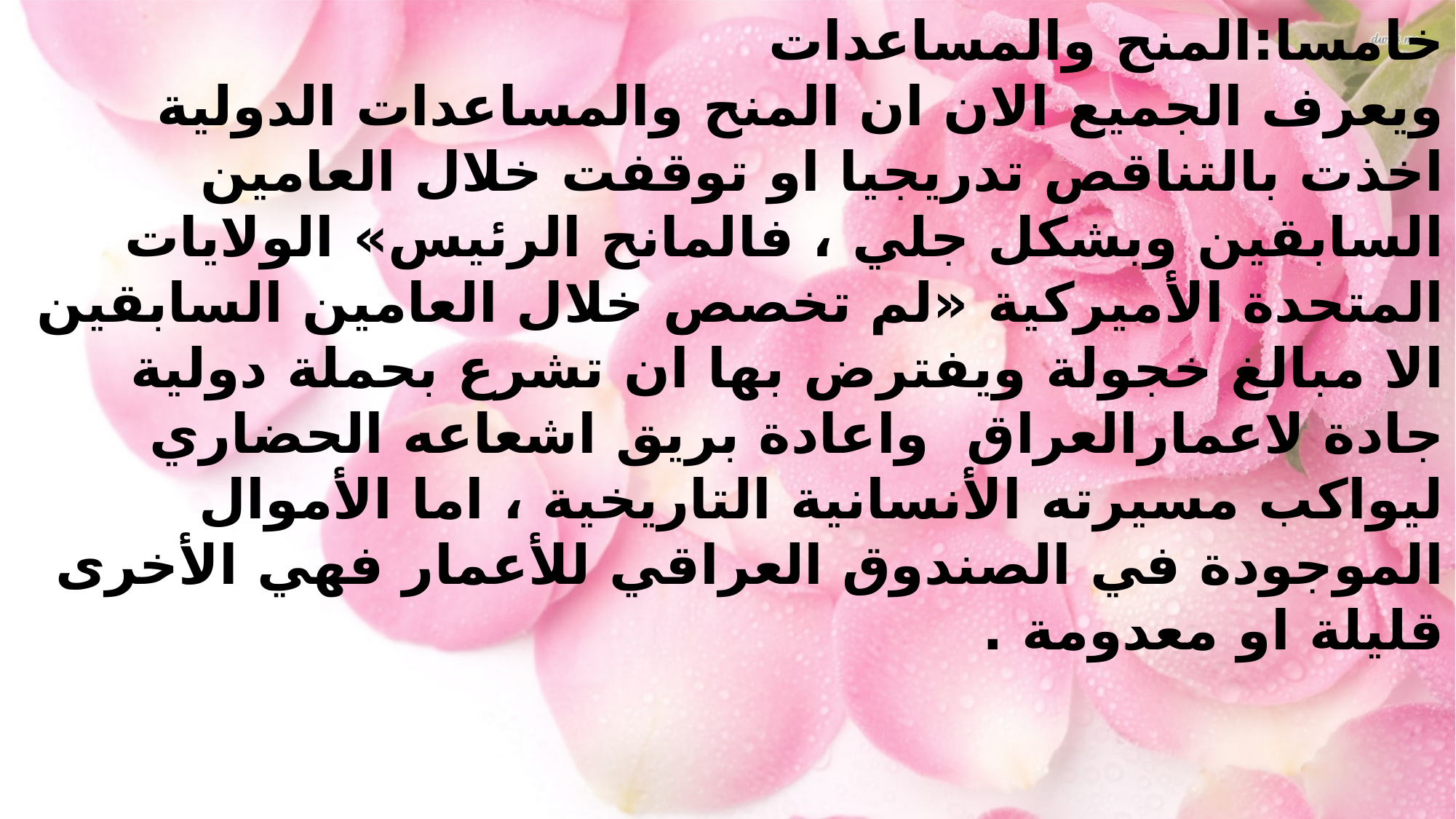

خامسا:المنح والمساعدات
ويعرف الجميع الان ان المنح والمساعدات الدولية اخذت بالتناقص تدريجيا او توقفت خلال العامين السابقين وبشكل جلي ، فالمانح الرئيس» الولايات المتحدة الأميركية «لم تخصص خلال العامين السابقين الا مبالغ خجولة ويفترض بها ان تشرع بحملة دولية جادة لاعمارالعراق  واعادة بريق اشعاعه الحضاري ليواكب مسيرته الأنسانية التاريخية ، اما الأموال الموجودة في الصندوق العراقي للأعمار فهي الأخرى قليلة او معدومة .